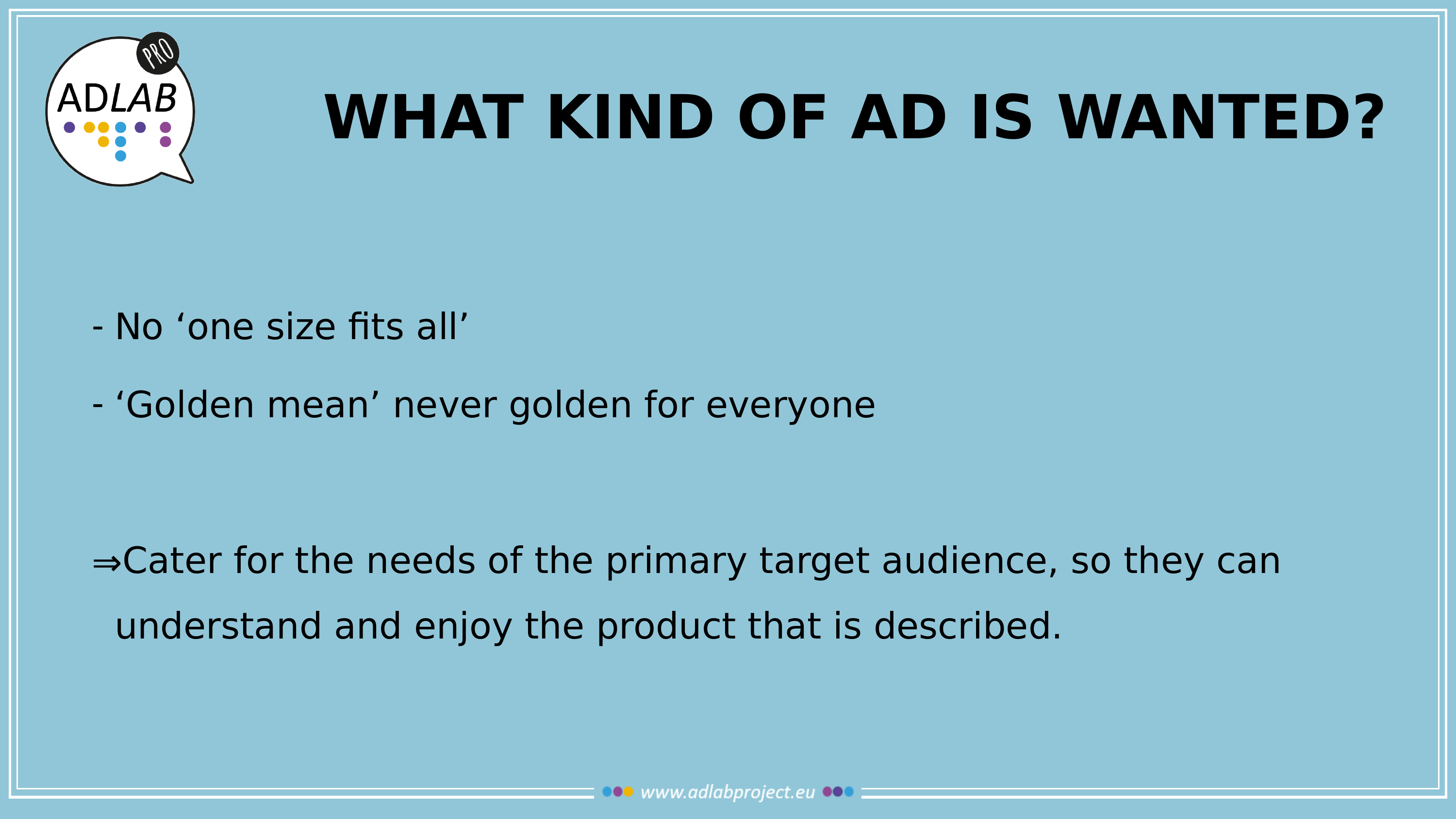

# WHAT KIND OF AD IS WANTED?
No ‘one size fits all’
‘Golden mean’ never golden for everyone

Cater for the needs of the primary target audience, so they can understand and enjoy the product that is described.